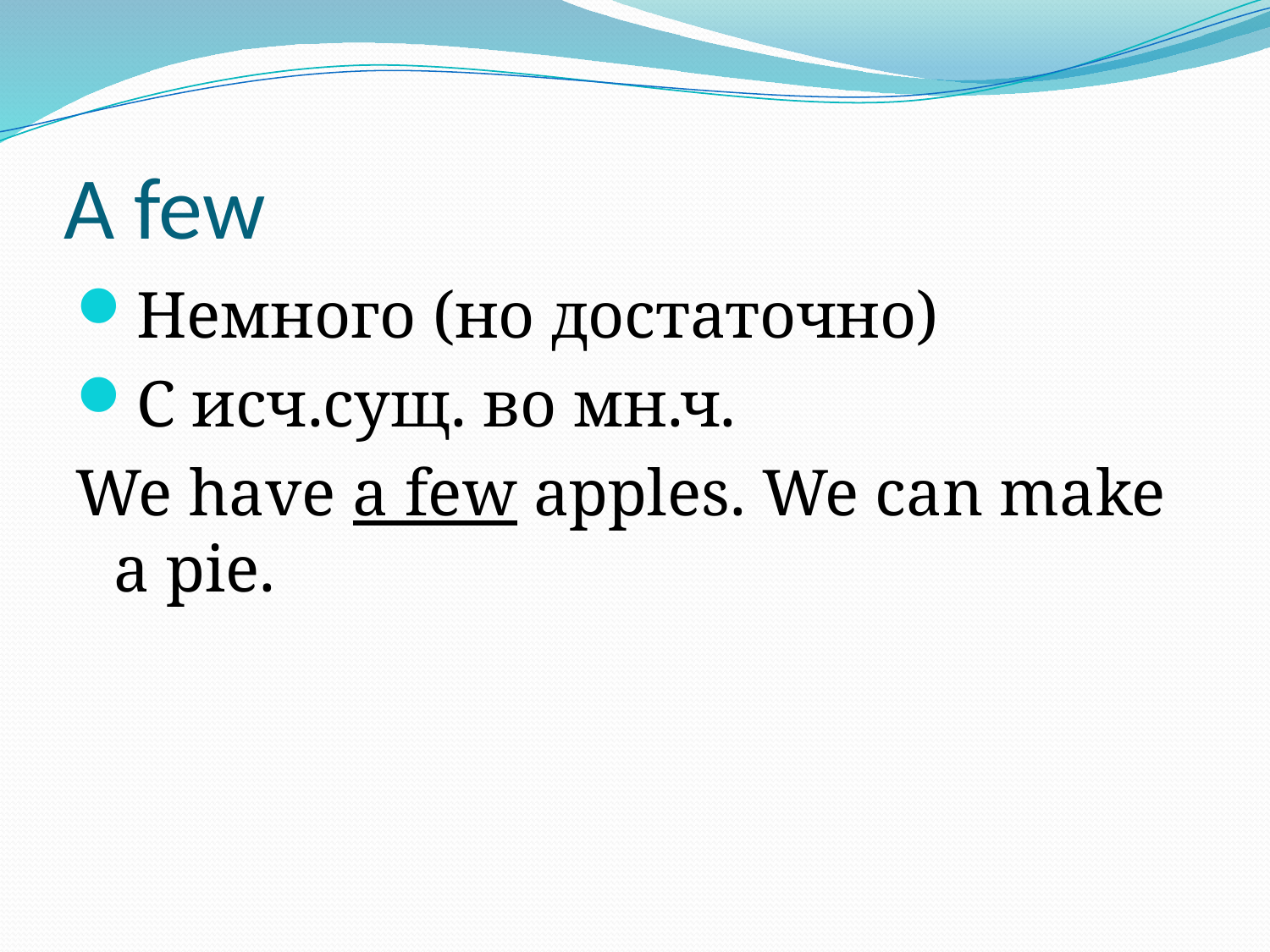

# A few
Немного (но достаточно)
С исч.сущ. во мн.ч.
We have a few apples. We can make a pie.